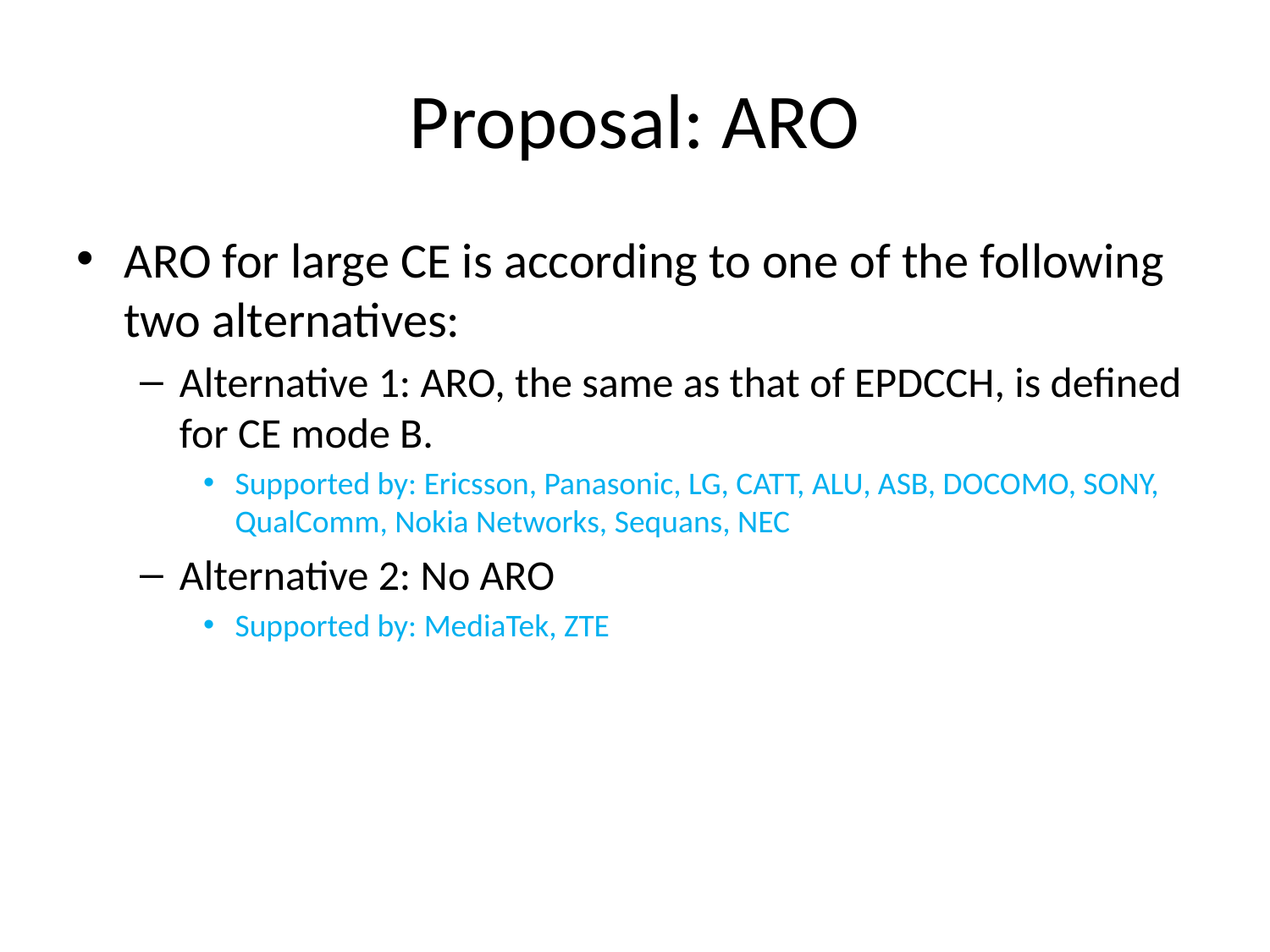

# Proposal: ARO
ARO for large CE is according to one of the following two alternatives:
Alternative 1: ARO, the same as that of EPDCCH, is defined for CE mode B.
Supported by: Ericsson, Panasonic, LG, CATT, ALU, ASB, DOCOMO, SONY, QualComm, Nokia Networks, Sequans, NEC
Alternative 2: No ARO
Supported by: MediaTek, ZTE